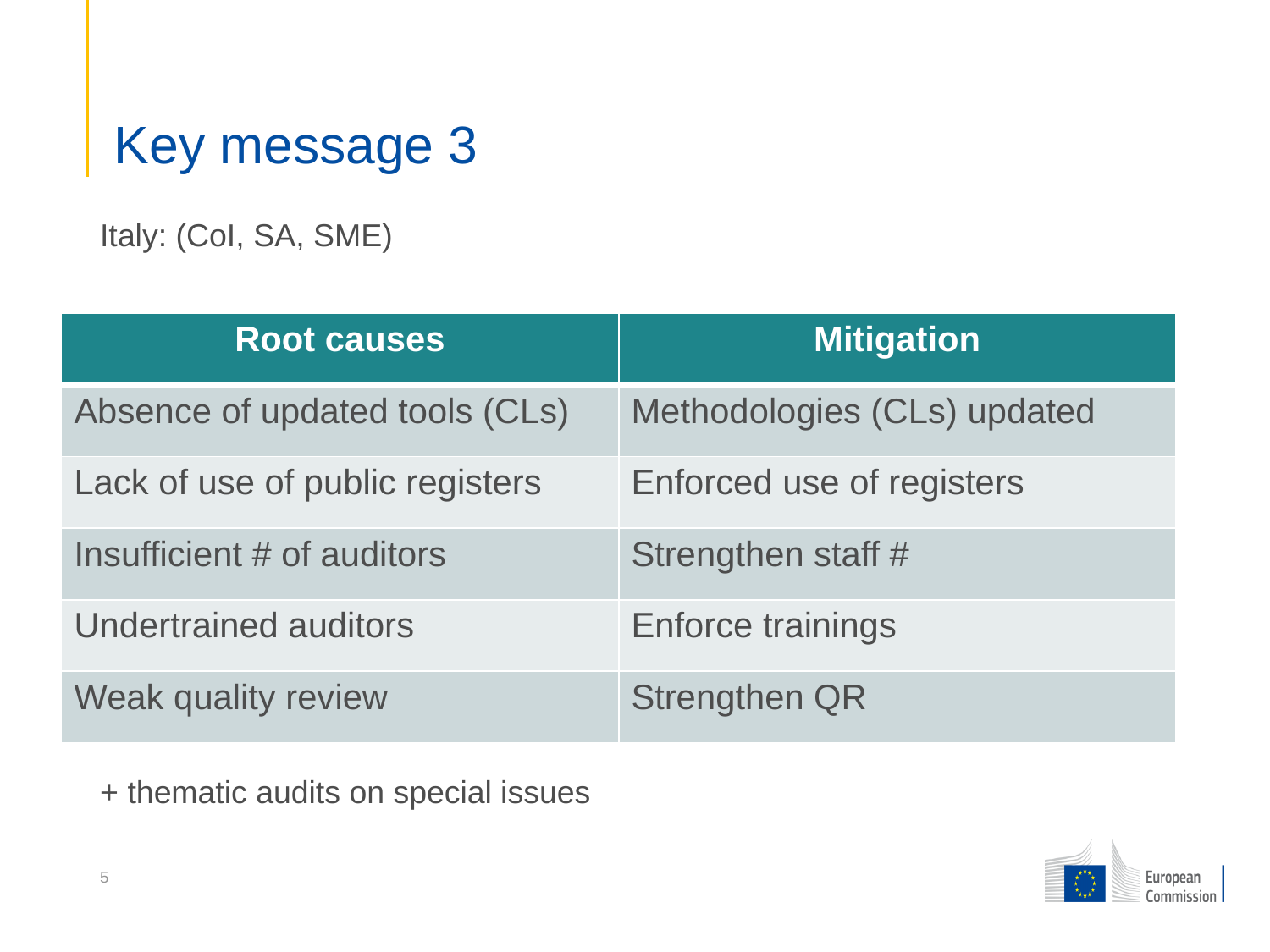

# Key message 3
Italy: (CoI, SA, SME)

+ thematic audits on special issues

| Root causes | Mitigation |
| --- | --- |
| Absence of updated tools (CLs) | Methodologies (CLs) updated |
| Lack of use of public registers | Enforced use of registers |
| Insufficient # of auditors | Strengthen staff # |
| Undertrained auditors | Enforce trainings |
| Weak quality review | Strengthen QR |
5